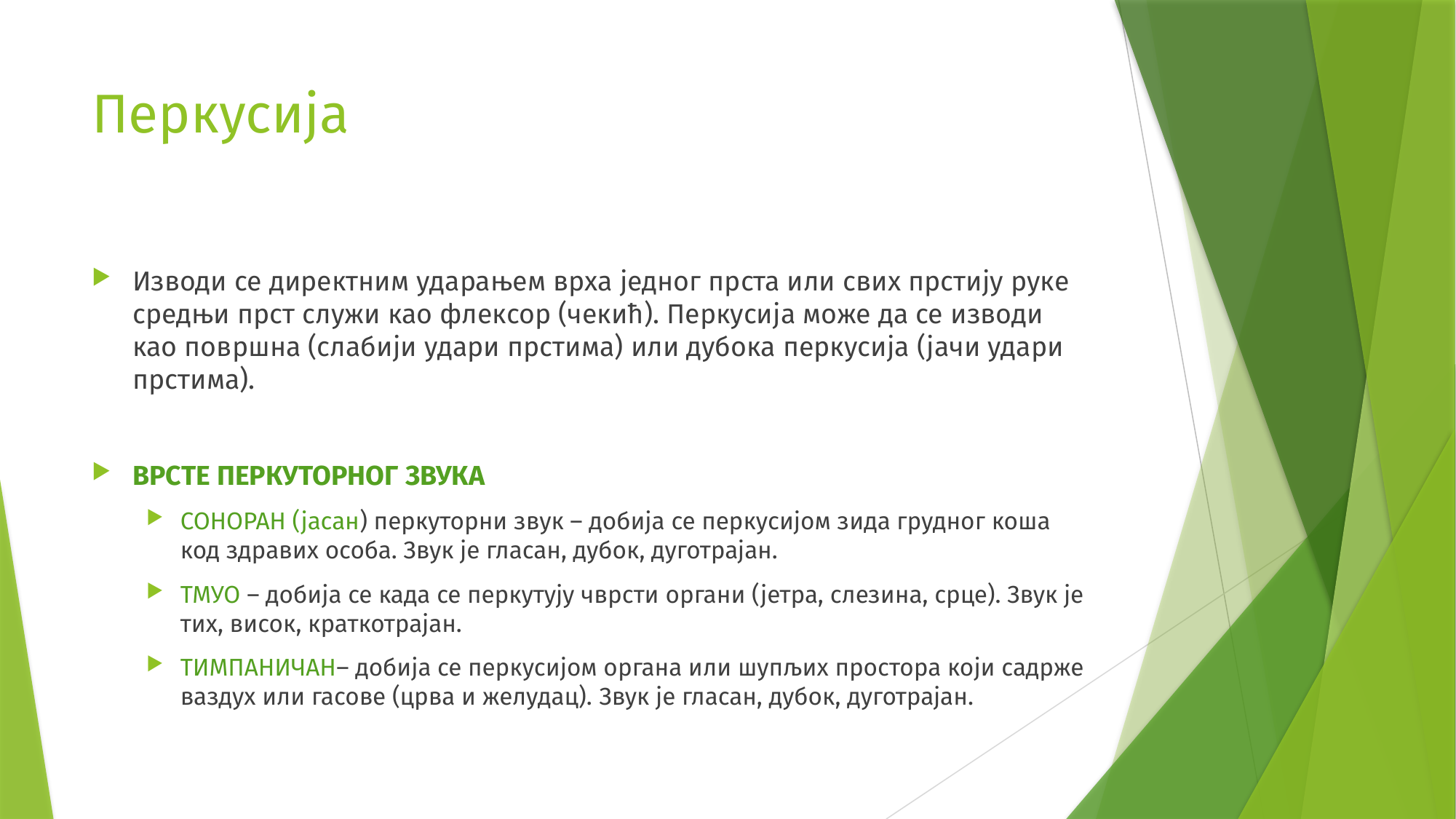

# Перкусија
Изводи се директним ударањем врха једног прста или свих прстију руке средњи прст служи као флексор (чекић). Перкусија може да се изводи као површна (слабији удари прстима) или дубока перкусија (јачи удари прстима).

ВРСТЕ ПЕРКУТОРНОГ ЗВУКА
СОНОРАН (јасан) перкуторни звук – добија се перкусијом зида грудног коша код здравих особа. Звук је гласан, дубок, дуготрајан.
ТМУО – добија се када се перкутују чврсти органи (јетра, слезина, срце). Звук је тих, висок, краткотрајан.
ТИМПАНИЧАН– добија се перкусијом органа или шупљих простора који садрже ваздух или гасове (црва и желудац). Звук је гласан, дубок, дуготрајан.